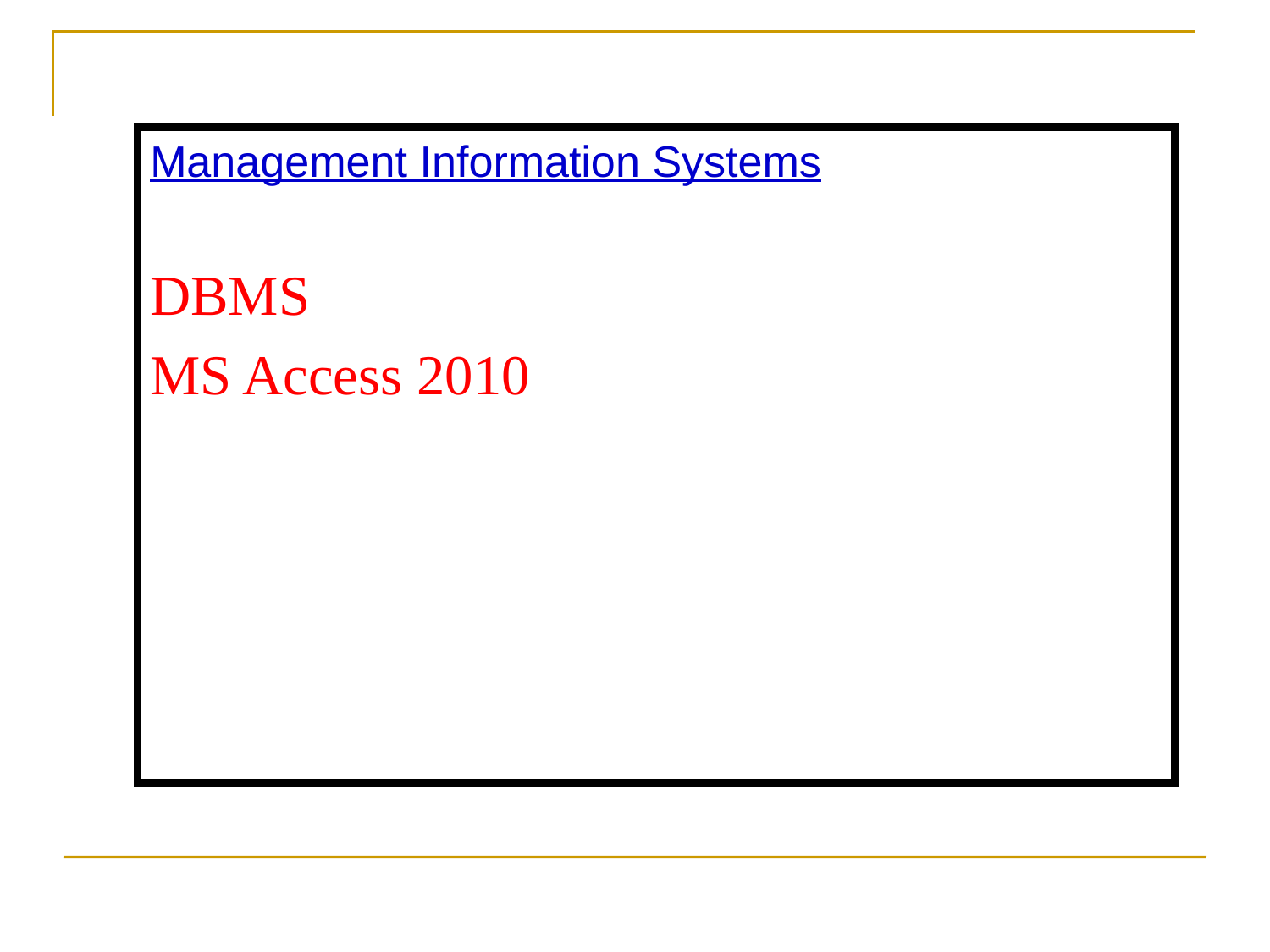

Management Information Systems

DBMS
MS Access 2010